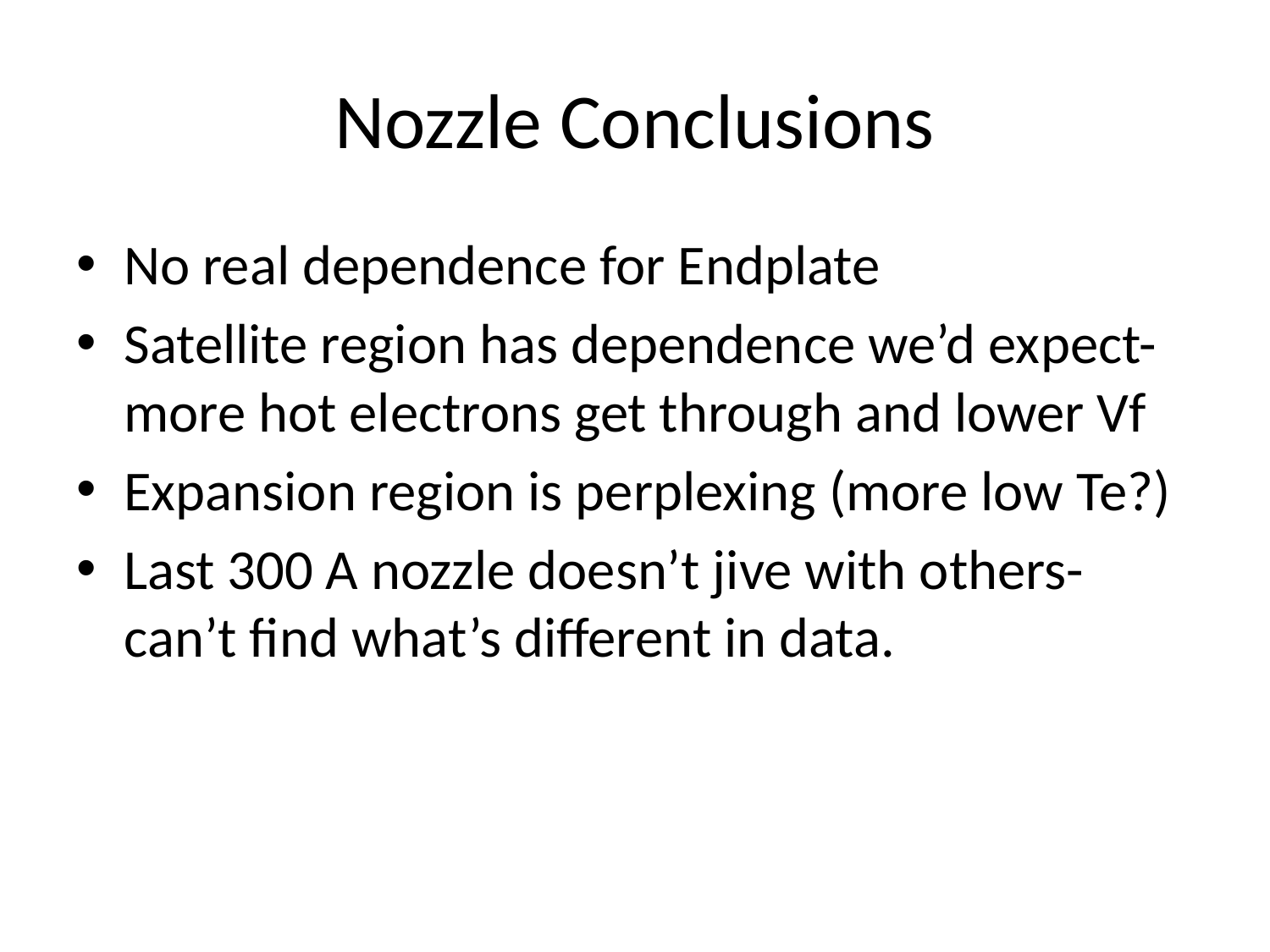

# Nozzle Conclusions
No real dependence for Endplate
Satellite region has dependence we’d expect- more hot electrons get through and lower Vf
Expansion region is perplexing (more low Te?)
Last 300 A nozzle doesn’t jive with others- can’t find what’s different in data.